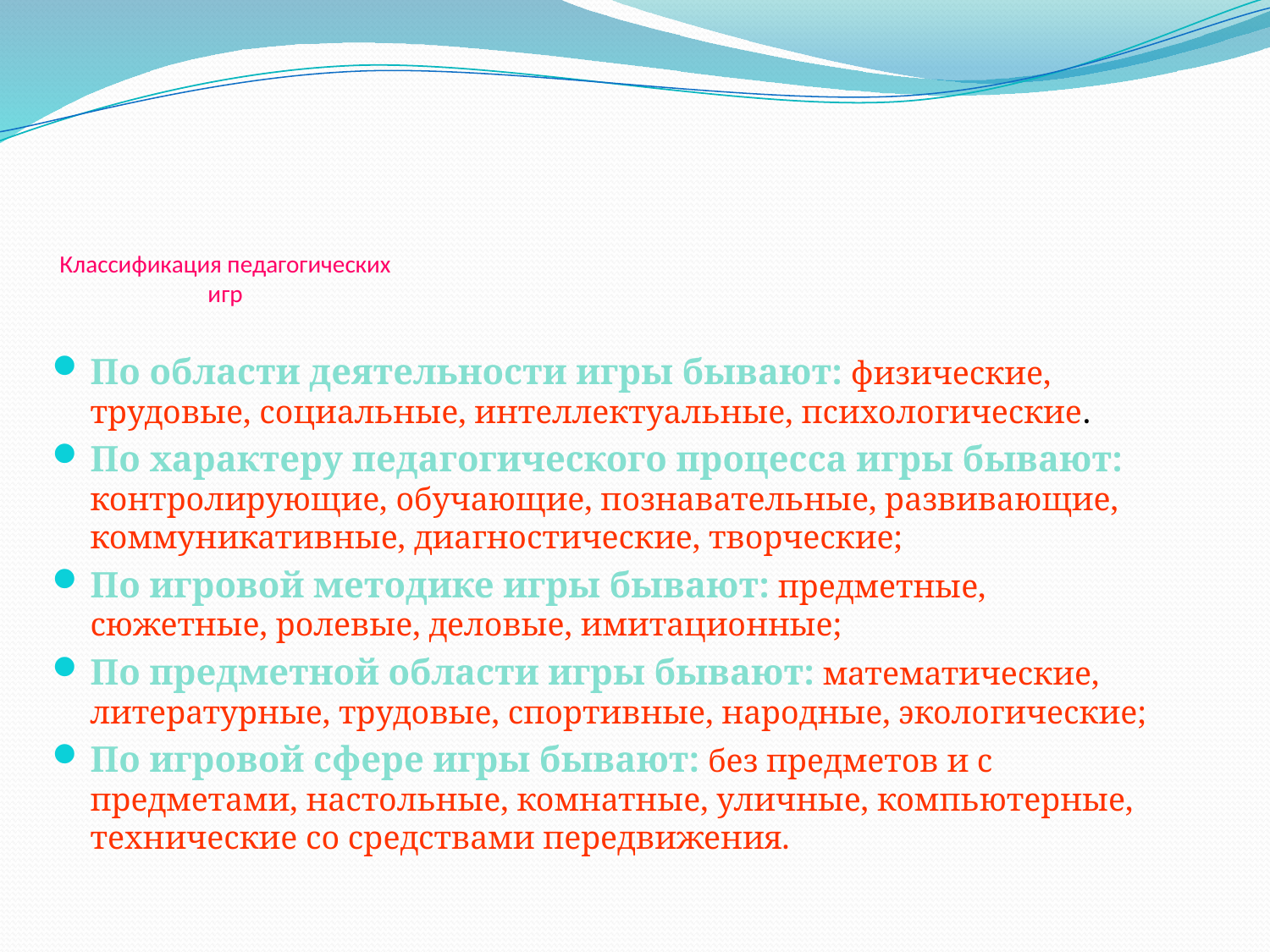

# Классификация педагогических игр
По области деятельности игры бывают: физические, трудовые, социальные, интеллектуальные, психологические.
По характеру педагогического процесса игры бывают: контролирующие, обучающие, познавательные, развивающие, коммуникативные, диагностические, творческие;
По игровой методике игры бывают: предметные, сюжетные, ролевые, деловые, имитационные;
По предметной области игры бывают: математические, литературные, трудовые, спортивные, народные, экологические;
По игровой сфере игры бывают: без предметов и с предметами, настольные, комнатные, уличные, компьютерные, технические со средствами передвижения.